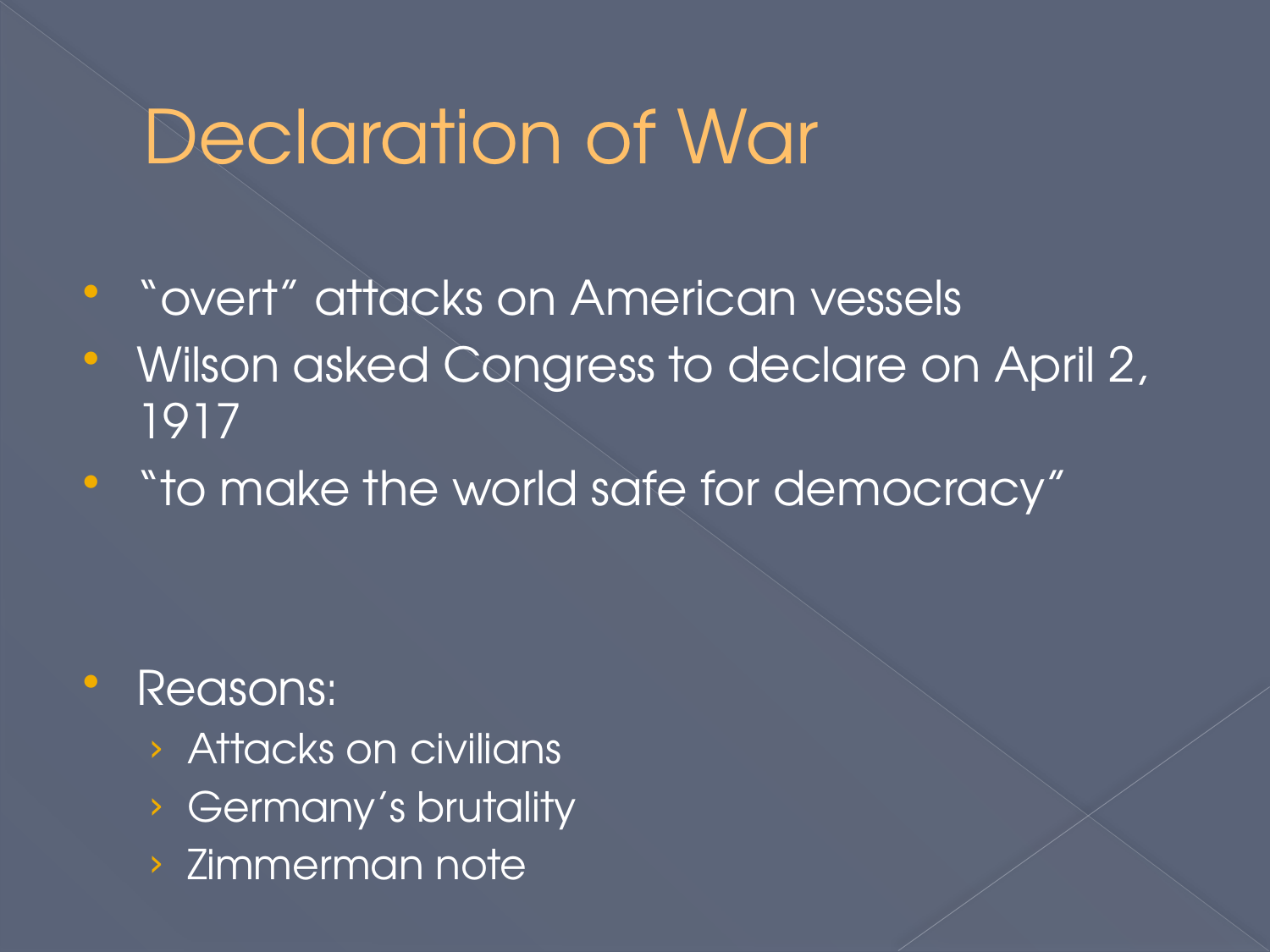

# Declaration of War
“overt” attacks on American vessels
Wilson asked Congress to declare on April 2, 1917
“to make the world safe for democracy”

Reasons:
Attacks on civilians
Germany’s brutality
Zimmerman note